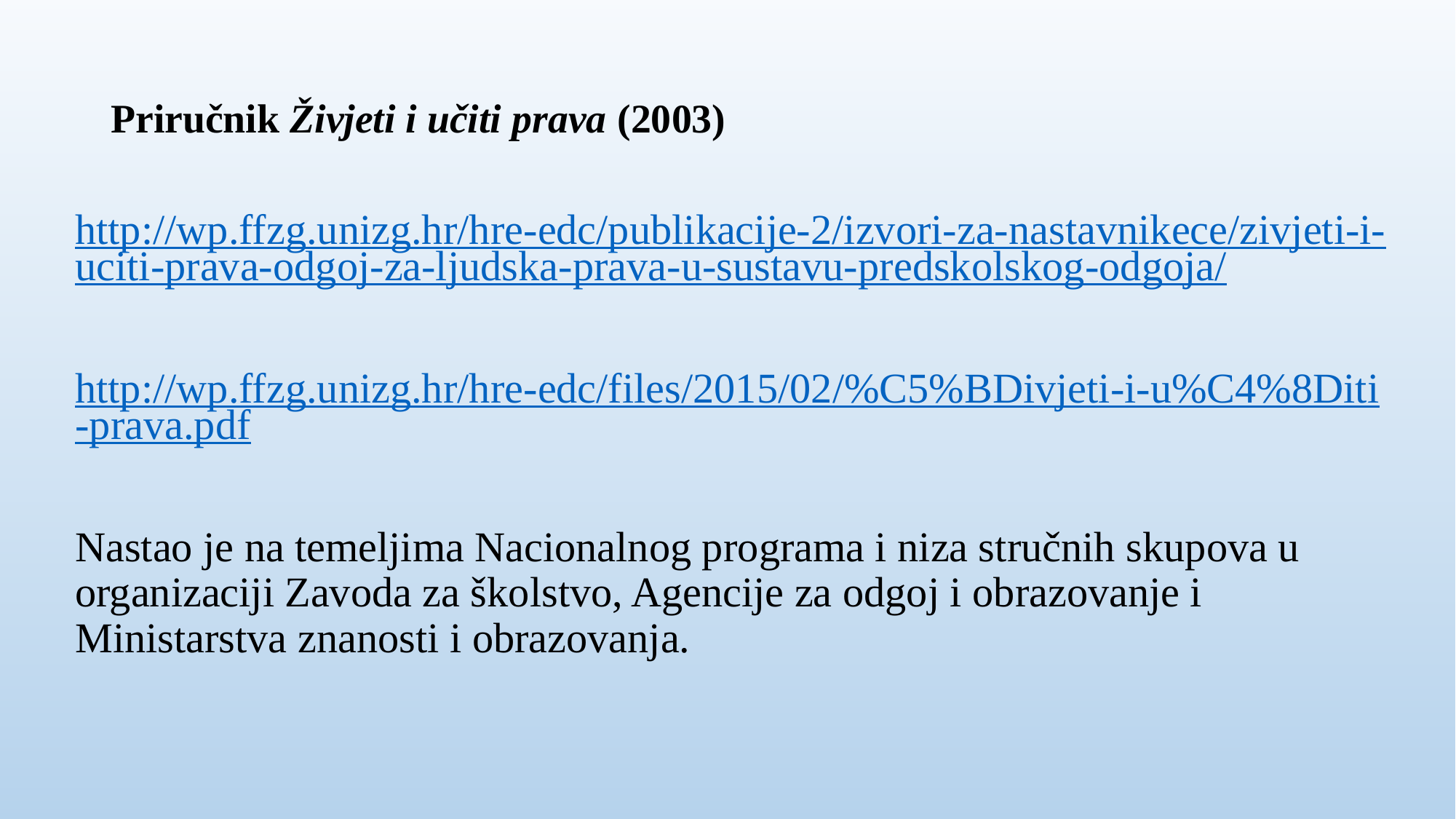

# Priručnik Živjeti i učiti prava (2003)
http://wp.ffzg.unizg.hr/hre-edc/publikacije-2/izvori-za-nastavnikece/zivjeti-i-uciti-prava-odgoj-za-ljudska-prava-u-sustavu-predskolskog-odgoja/

http://wp.ffzg.unizg.hr/hre-edc/files/2015/02/%C5%BDivjeti-i-u%C4%8Diti-prava.pdf

Nastao je na temeljima Nacionalnog programa i niza stručnih skupova u organizaciji Zavoda za školstvo, Agencije za odgoj i obrazovanje i Ministarstva znanosti i obrazovanja.